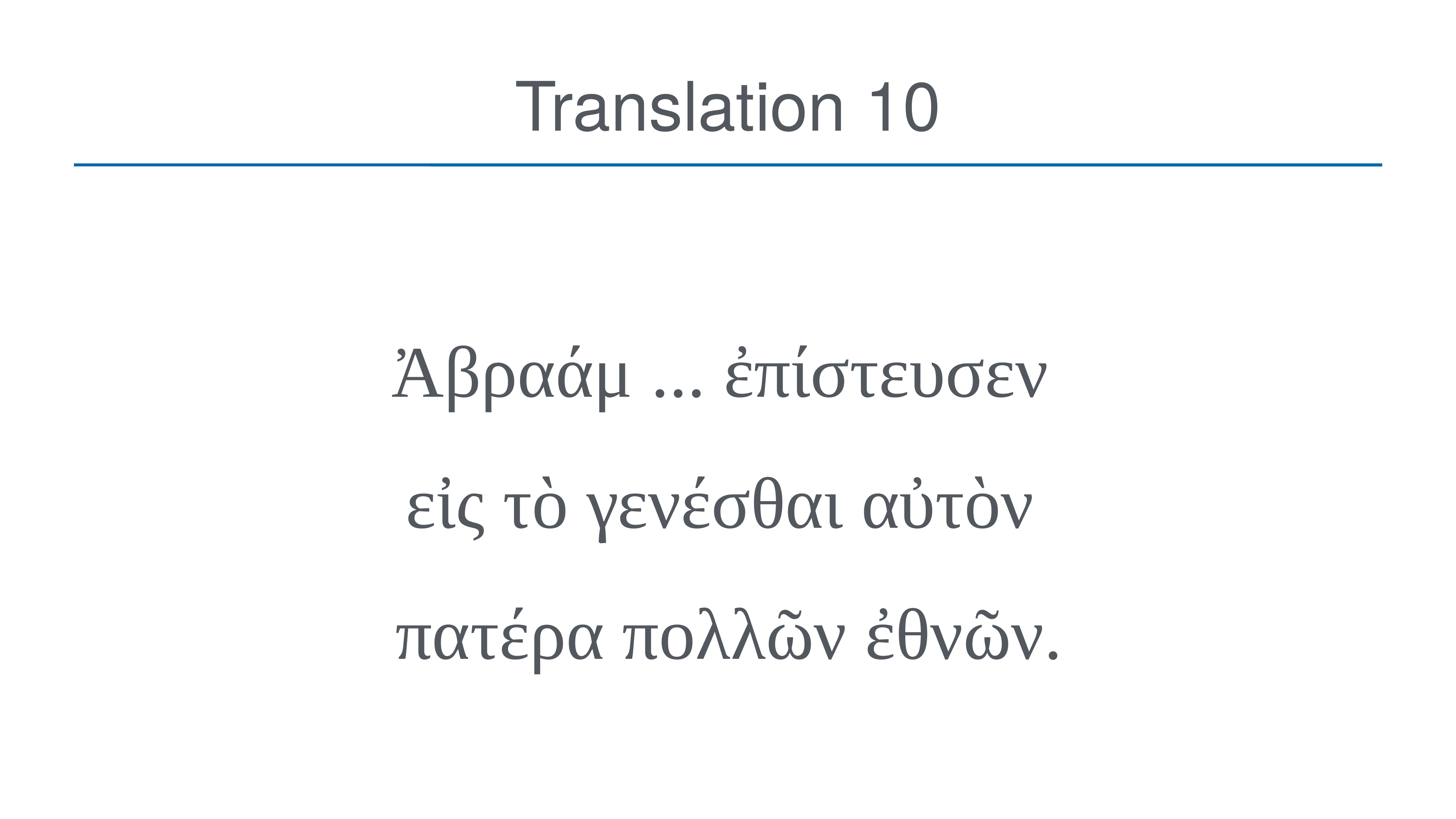

# Translation 10
Ἀβραάμ ... ἐπίστευσεν
εἰς τὸ γενέσθαι αὐτὸν
πατέρα πολλῶν ἐθνῶν.